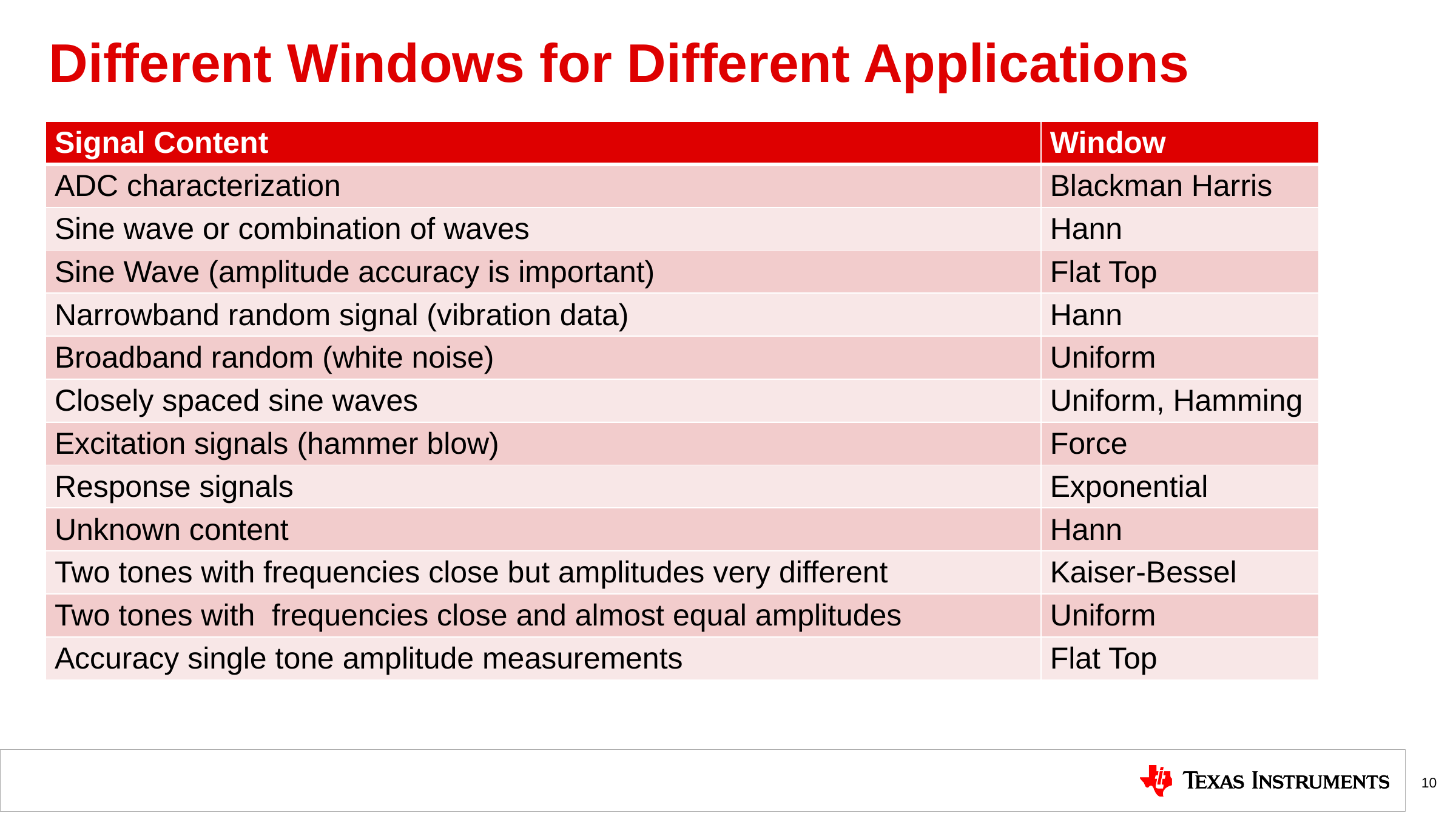

# Different Windows for Different Applications
| Signal Content | Window |
| --- | --- |
| ADC characterization | Blackman Harris |
| Sine wave or combination of waves | Hann |
| Sine Wave (amplitude accuracy is important) | Flat Top |
| Narrowband random signal (vibration data) | Hann |
| Broadband random (white noise) | Uniform |
| Closely spaced sine waves | Uniform, Hamming |
| Excitation signals (hammer blow) | Force |
| Response signals | Exponential |
| Unknown content | Hann |
| Two tones with frequencies close but amplitudes very different | Kaiser-Bessel |
| Two tones with frequencies close and almost equal amplitudes | Uniform |
| Accuracy single tone amplitude measurements | Flat Top |
10